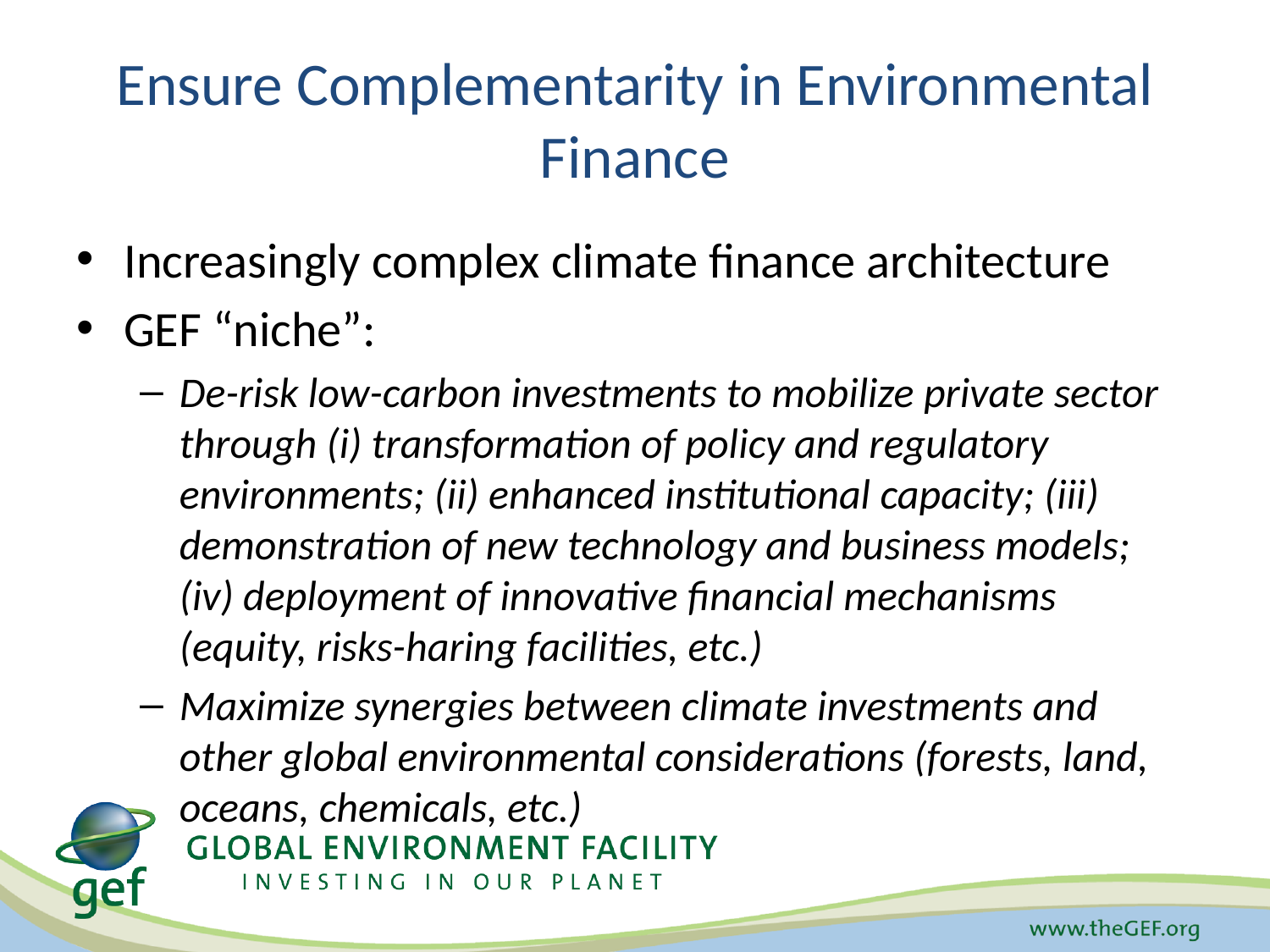

# Ensure Complementarity in Environmental Finance
Increasingly complex climate finance architecture
GEF “niche”:
De-risk low-carbon investments to mobilize private sector through (i) transformation of policy and regulatory environments; (ii) enhanced institutional capacity; (iii) demonstration of new technology and business models; (iv) deployment of innovative financial mechanisms (equity, risks-haring facilities, etc.)
Maximize synergies between climate investments and other global environmental considerations (forests, land, oceans, chemicals, etc.)